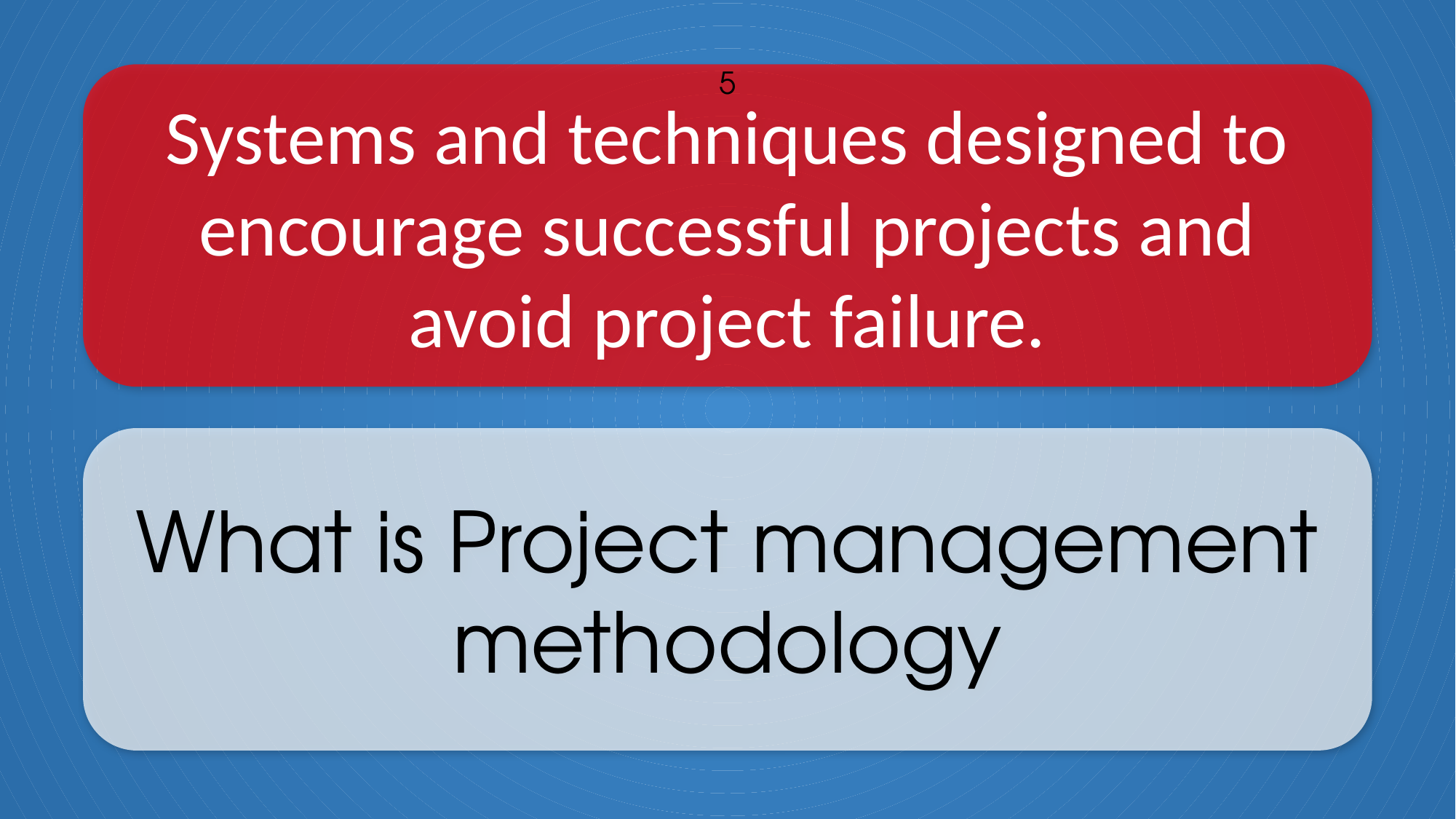

Systems and techniques designed to encourage successful projects and avoid project failure.
5
What is Project management methodology